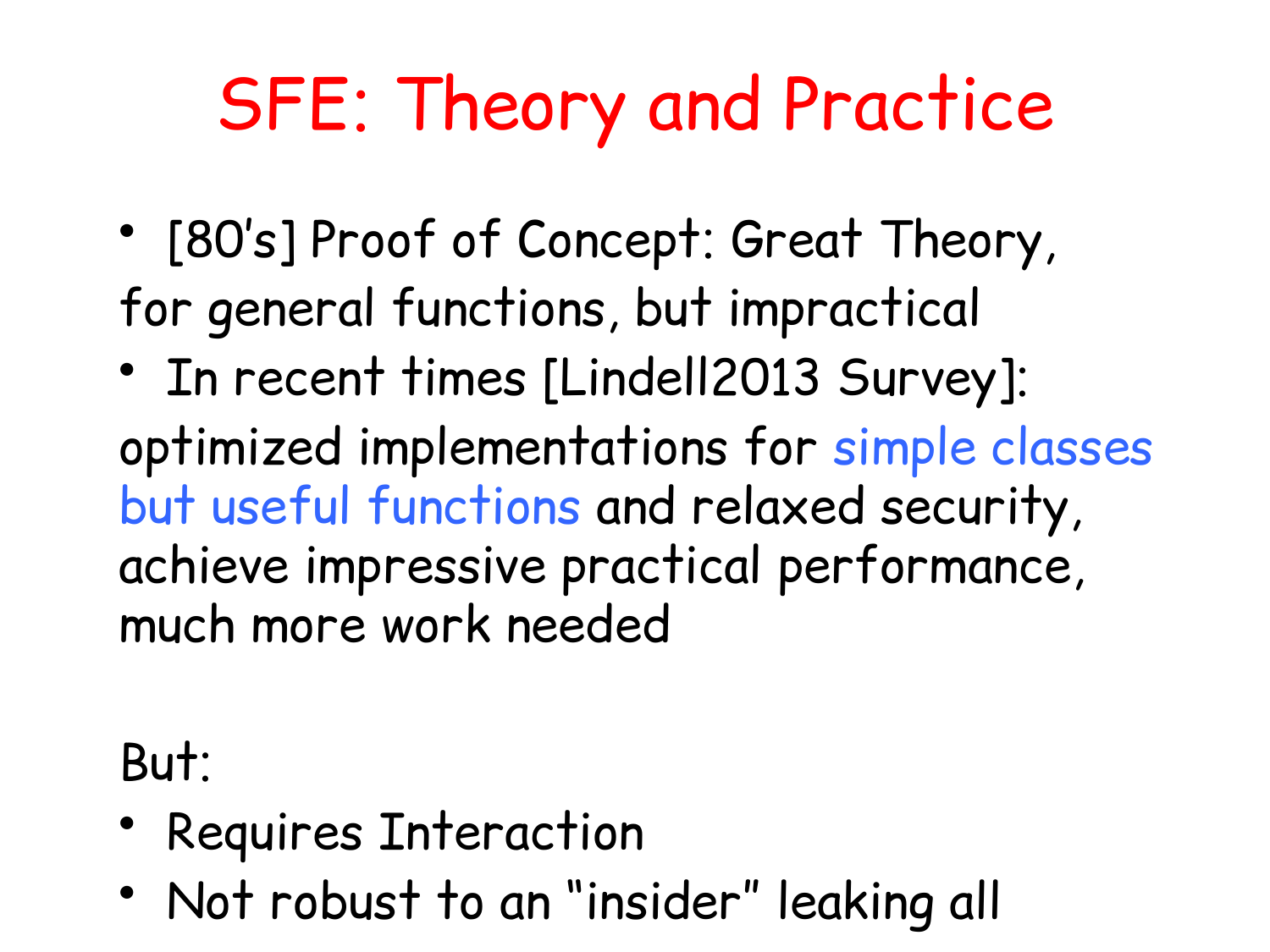

# SFE: Theory and Practice
[80’s] Proof of Concept: Great Theory,
for general functions, but impractical
In recent times [Lindell2013 Survey]:
optimized implementations for simple classes but useful functions and relaxed security, achieve impressive practical performance, much more work needed

But:
Requires Interaction
Not robust to an “insider” leaking all